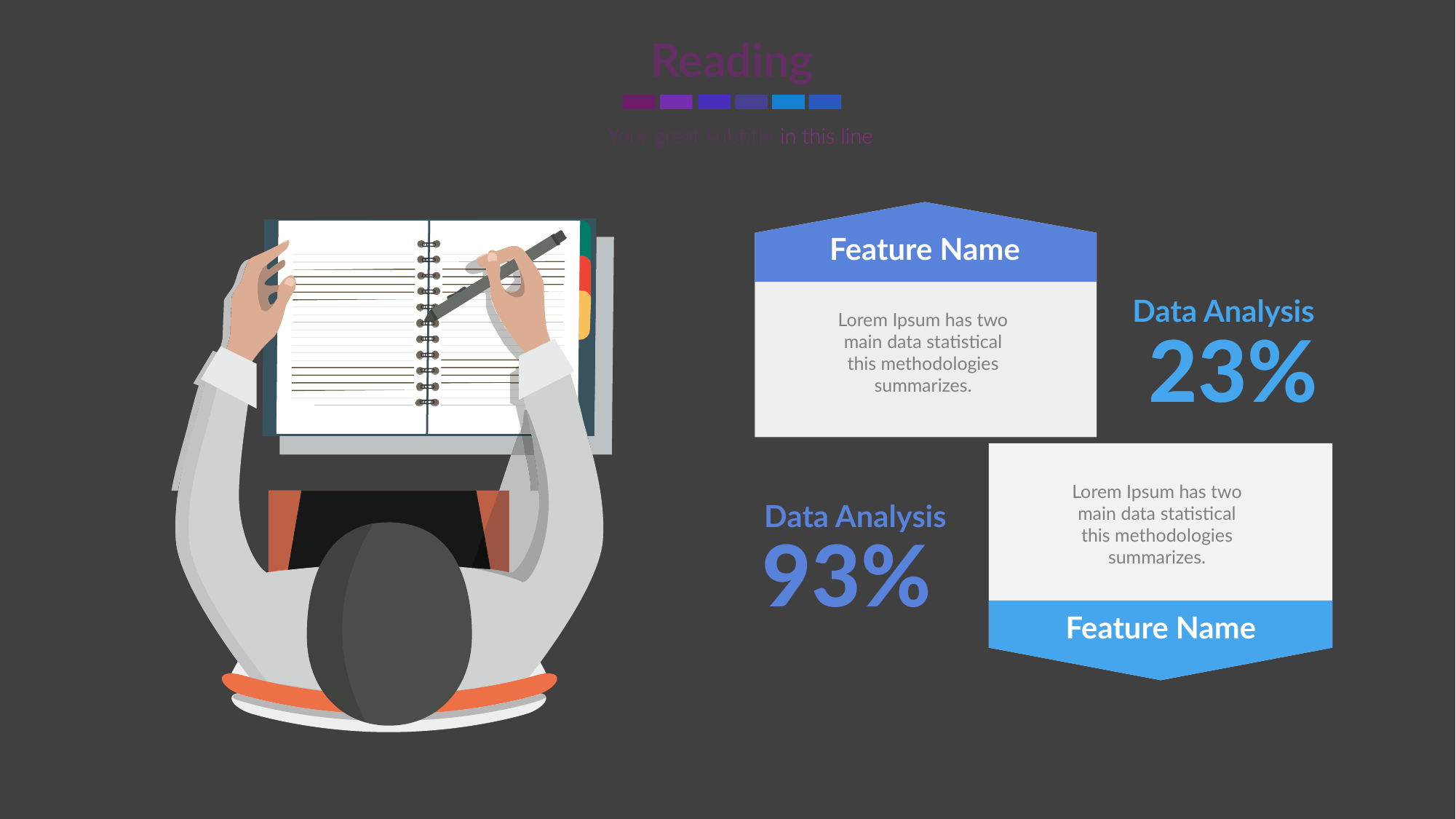

Reading
Your great subtitle in this line

Feature Name
Lorem Ipsum has two main data statistical this methodologies summarizes.

Data Analysis
23%

Lorem Ipsum has two main data statistical this methodologies summarizes.
Feature Name
Data Analysis
93%